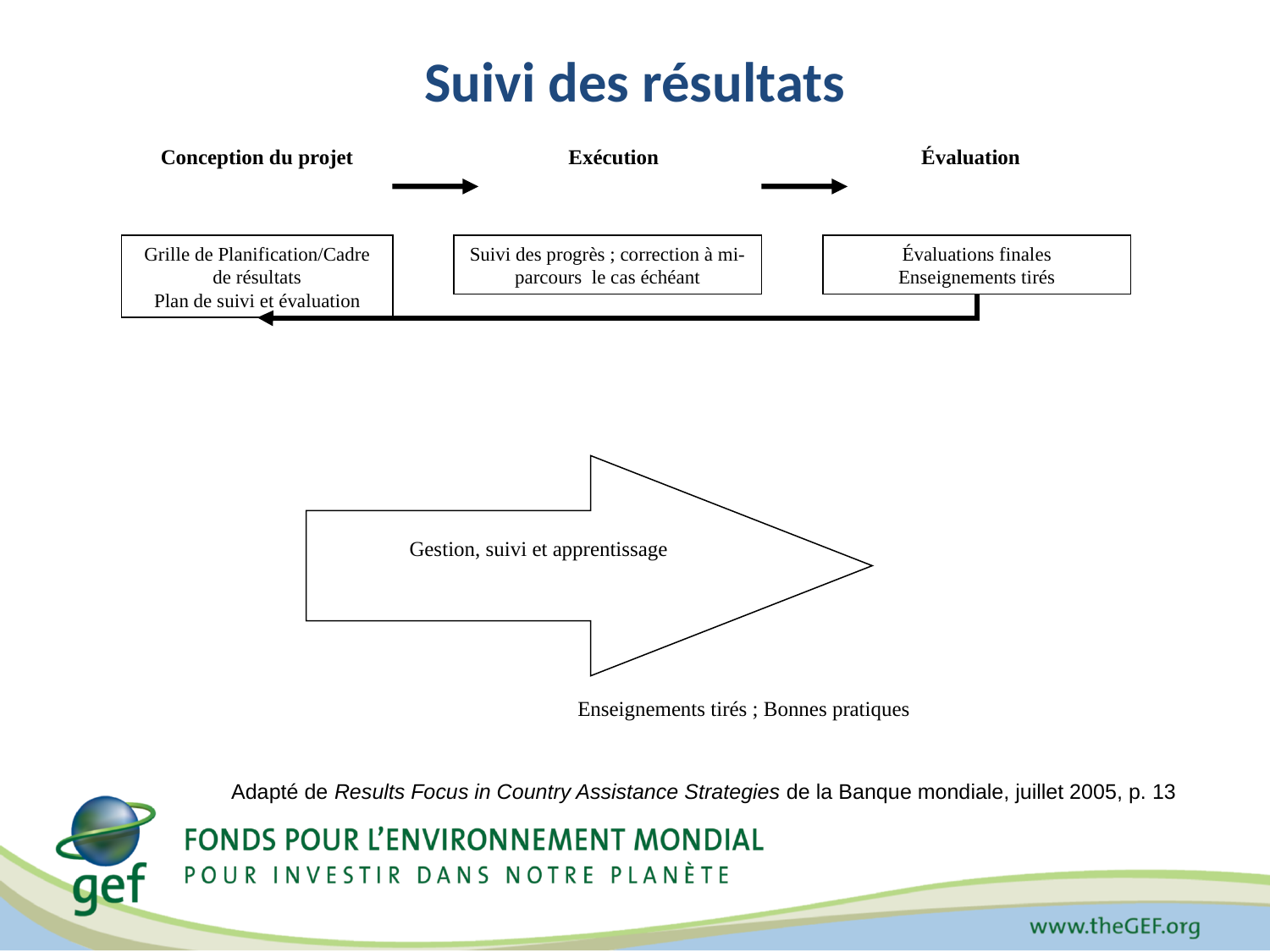

# Suivi des résultats
Conception du projet
Exécution
Évaluation

Grille de Planification/Cadre de résultats
Plan de suivi et évaluation
Suivi des progrès ; correction à mi-parcours  le cas échéant
Évaluations finales
Enseignements tirés

Gestion, suivi et apprentissage
Enseignements tirés ; Bonnes pratiques
 Adapté de Results Focus in Country Assistance Strategies de la Banque mondiale, juillet 2005, p. 13